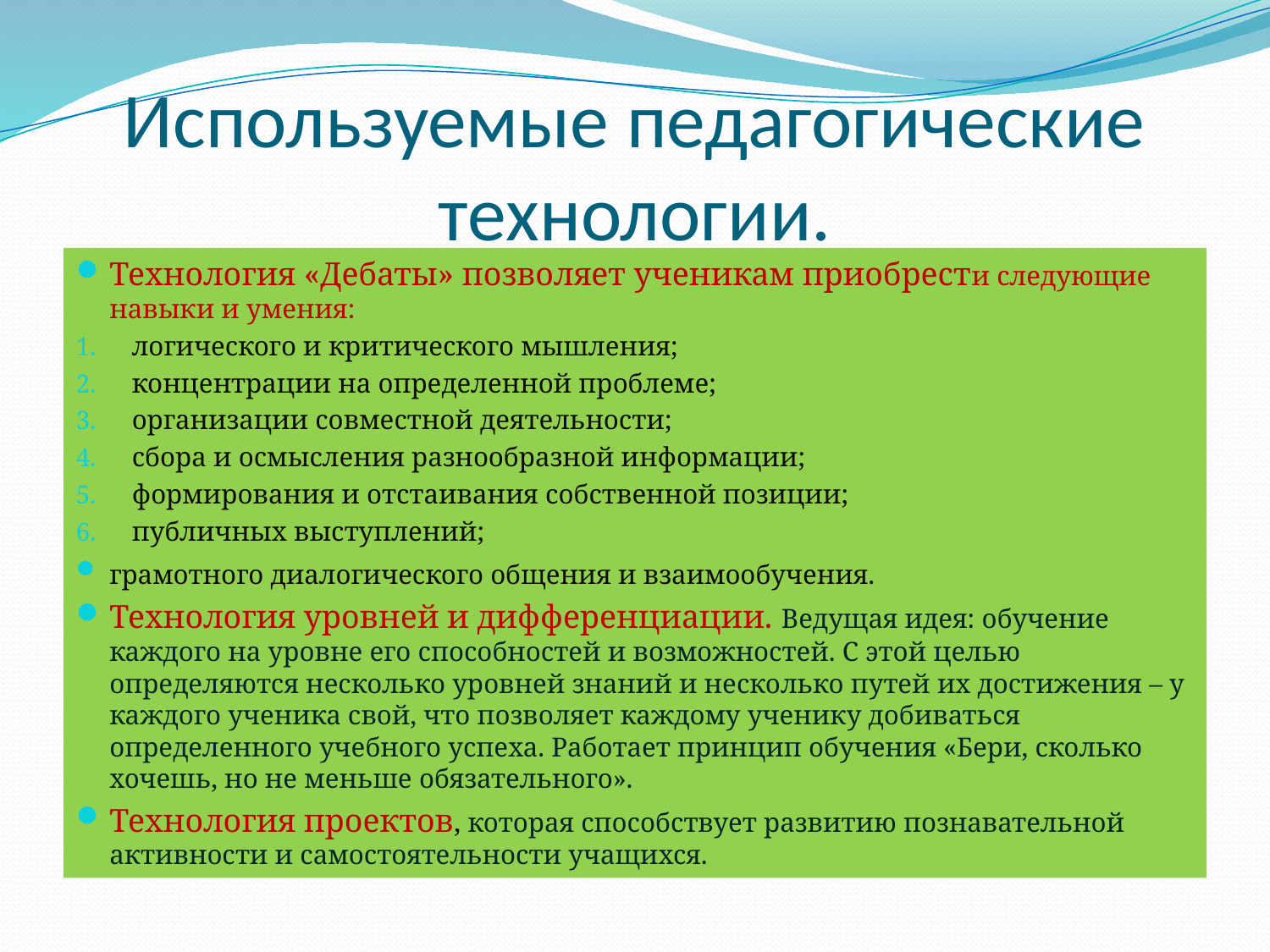

# Используемые педагогические технологии.
Технология «Дебаты» позволяет ученикам приобрести следующие навыки и умения:
логического и критического мышления;
концентрации на определенной проблеме;
организации совместной деятельности;
сбора и осмысления разнообразной информации;
формирования и отстаивания собственной позиции;
публичных выступлений;
грамотного диалогического общения и взаимообучения.
Технология уровней и дифференциации. Ведущая идея: обучение каждого на уровне его способностей и возможностей. С этой целью определяются несколько уровней знаний и несколько путей их достижения – у каждого ученика свой, что позволяет каждому ученику добиваться определенного учебного успеха. Работает принцип обучения «Бери, сколько хочешь, но не меньше обязательного».
Технология проектов, которая способствует развитию познавательной активности и самостоятельности учащихся.